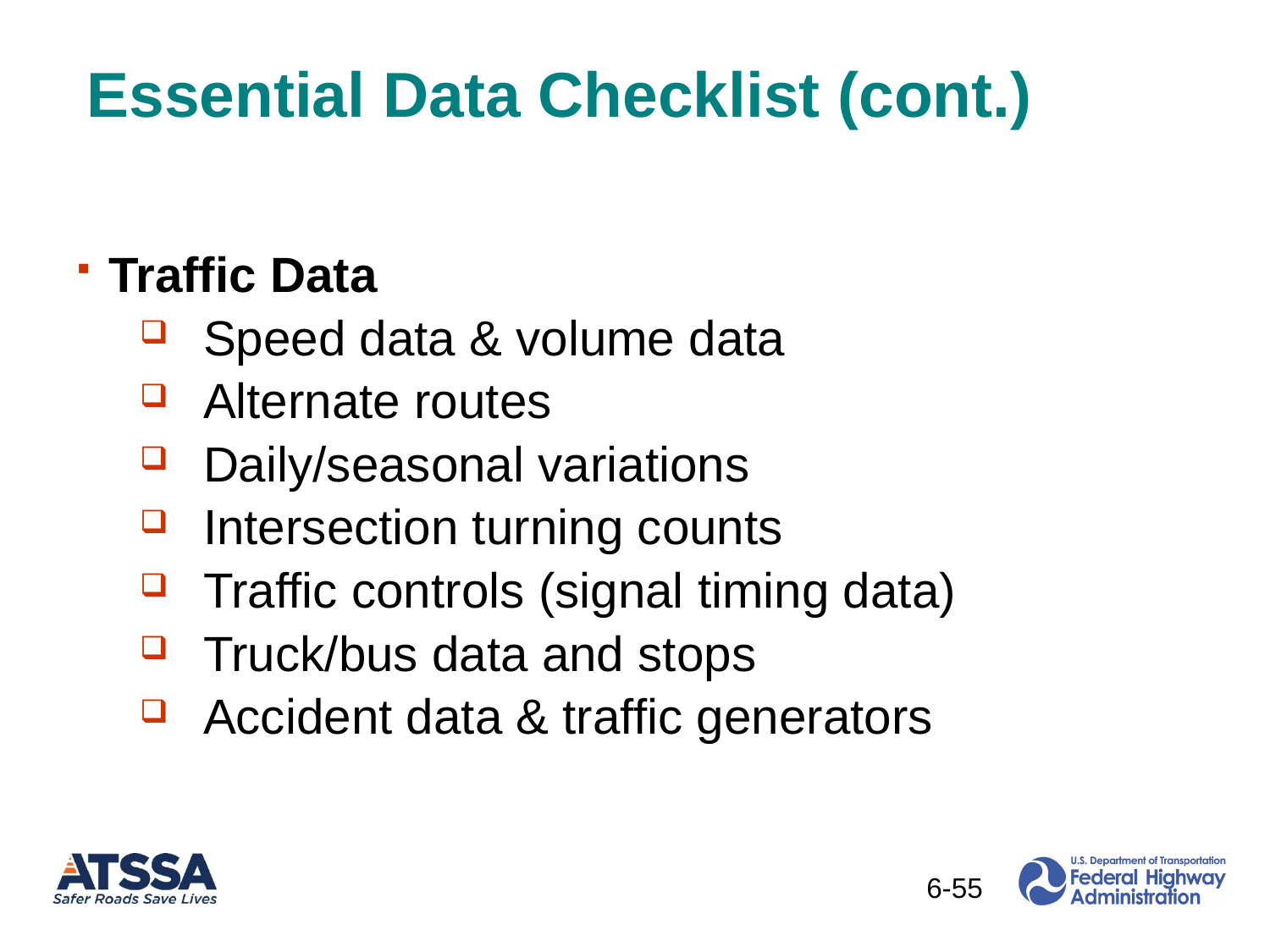

# Essential Data Checklist (cont.)
Traffic Data
Speed data & volume data
Alternate routes
Daily/seasonal variations
Intersection turning counts
Traffic controls (signal timing data)
Truck/bus data and stops
Accident data & traffic generators